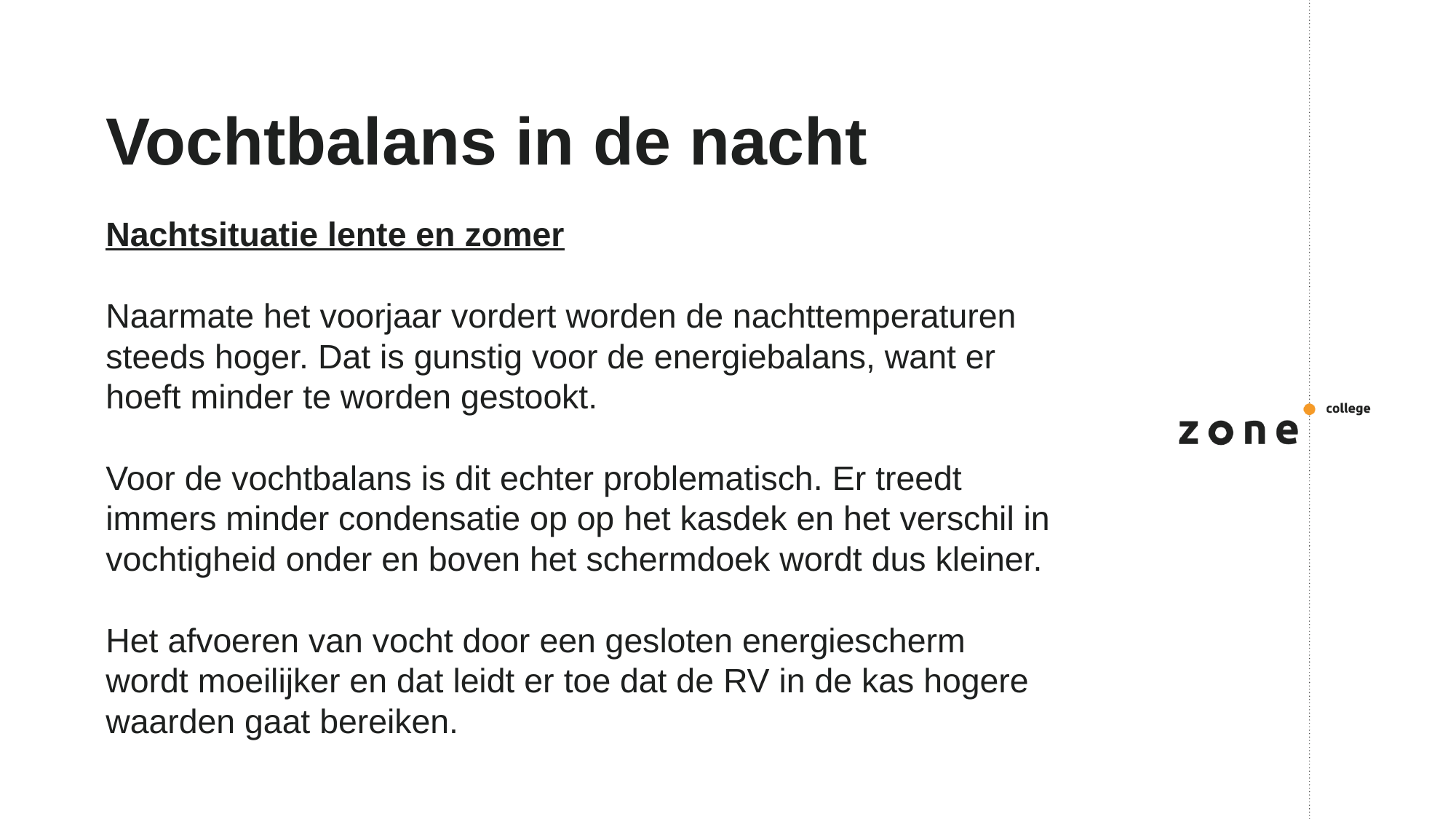

# Vochtbalans in de nacht
Nachtsituatie lente en zomer

Naarmate het voorjaar vordert worden de nachttemperaturen steeds hoger. Dat is gunstig voor de energiebalans, want er hoeft minder te worden gestookt.

Voor de vochtbalans is dit echter problematisch. Er treedt immers minder condensatie op op het kasdek en het verschil in vochtigheid onder en boven het schermdoek wordt dus kleiner.

Het afvoeren van vocht door een gesloten energiescherm wordt moeilijker en dat leidt er toe dat de RV in de kas hogere waarden gaat bereiken.